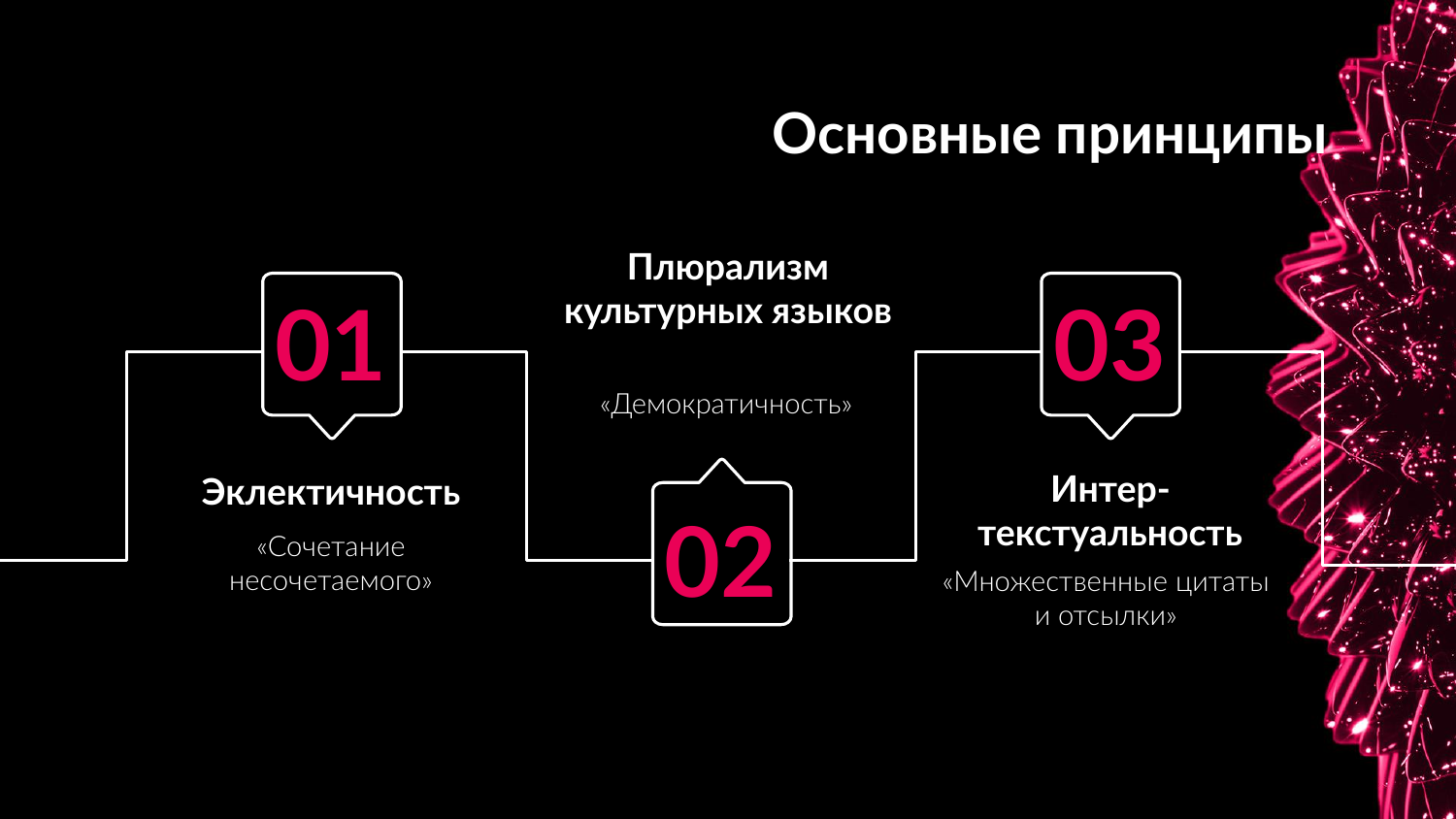

# Основные принципы
Плюрализм культурных языков

01
03
«Демократичность»

Интер-текстуальность
Эклектичность
02
«Сочетание несочетаемого»
«Множественные цитаты и отсылки»